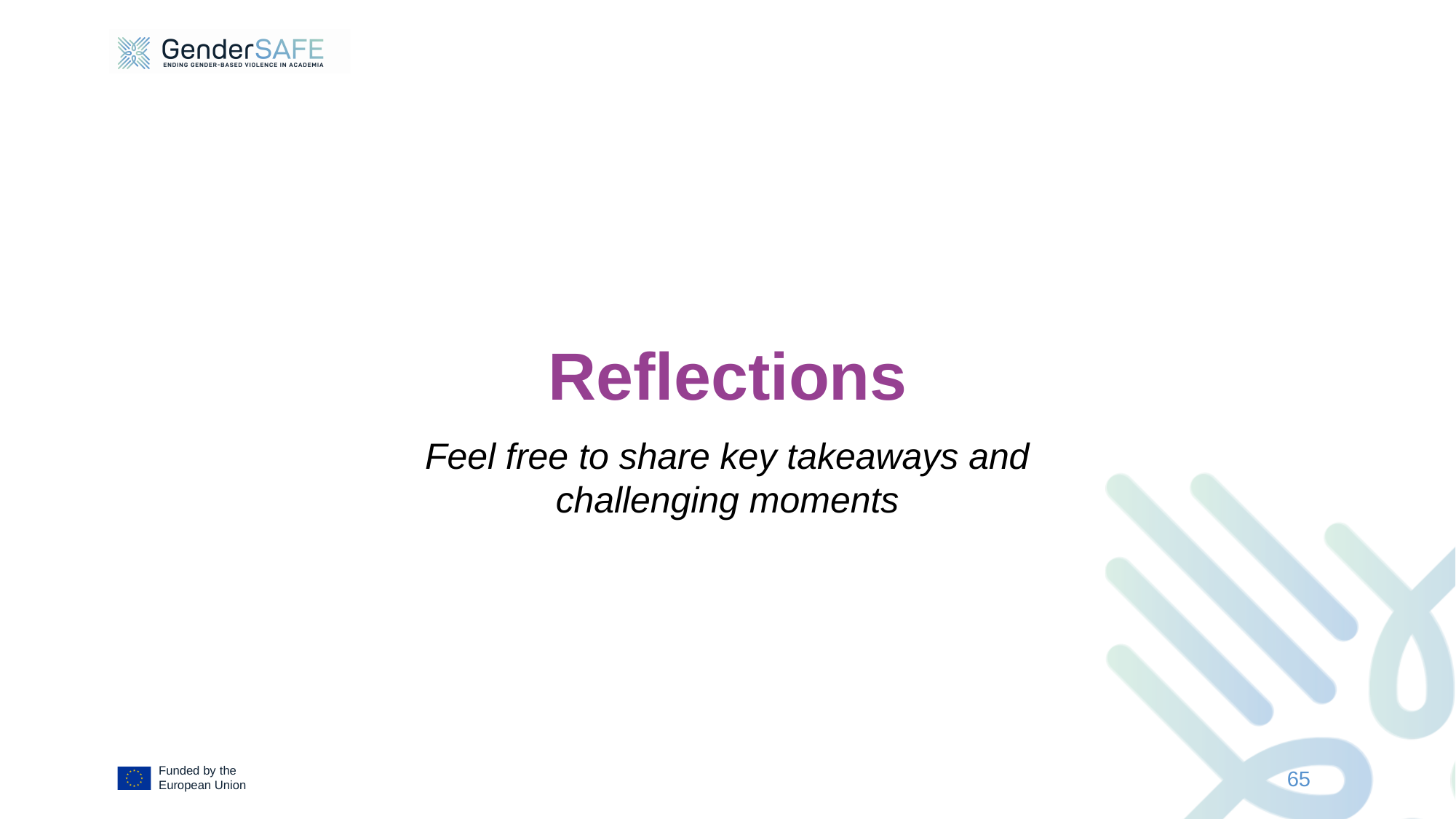

Reflections
Feel free to share key takeaways and challenging moments
65